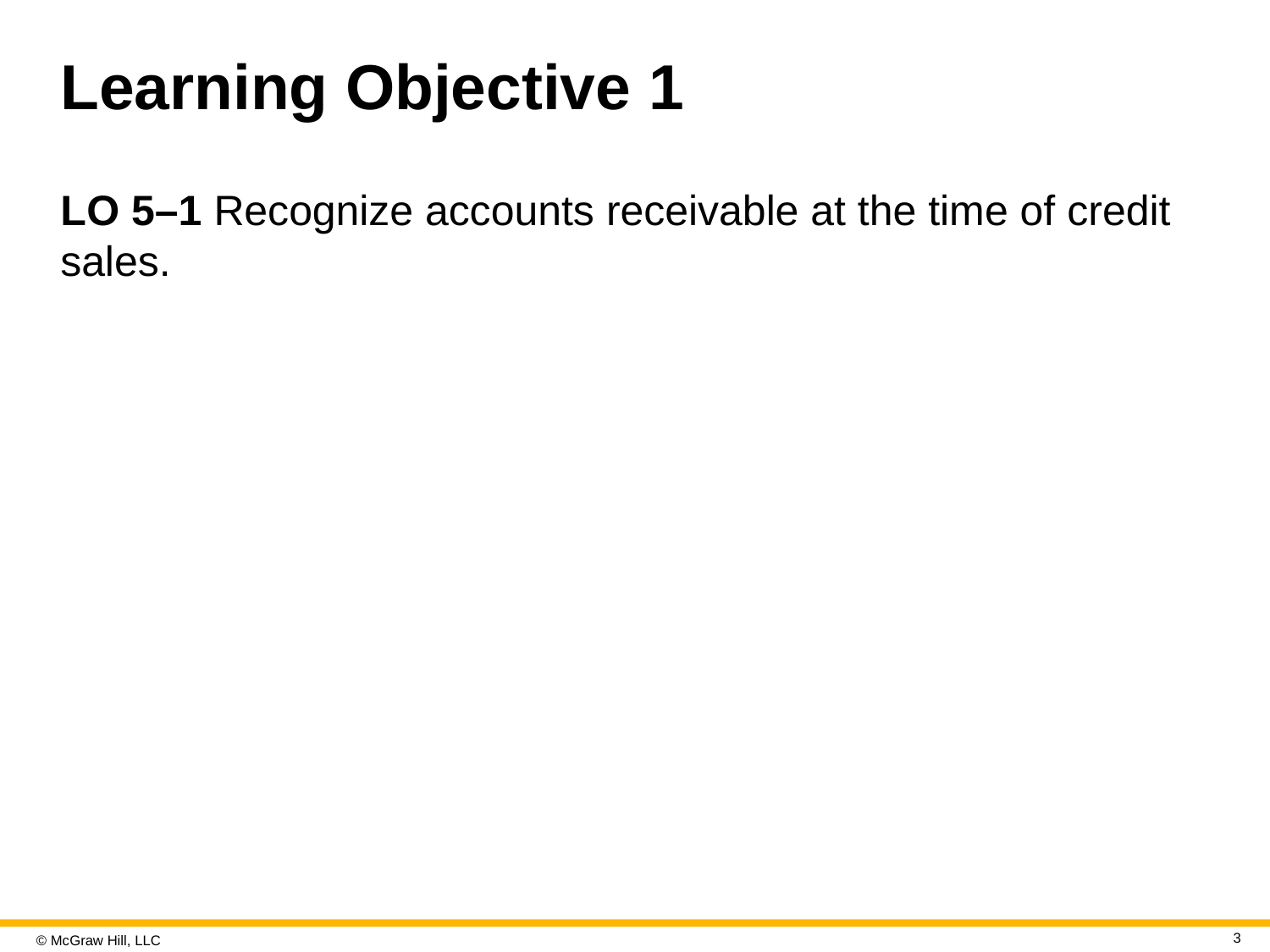

# Learning Objective 1
L O 5–1 Recognize accounts receivable at the time of credit sales.
3